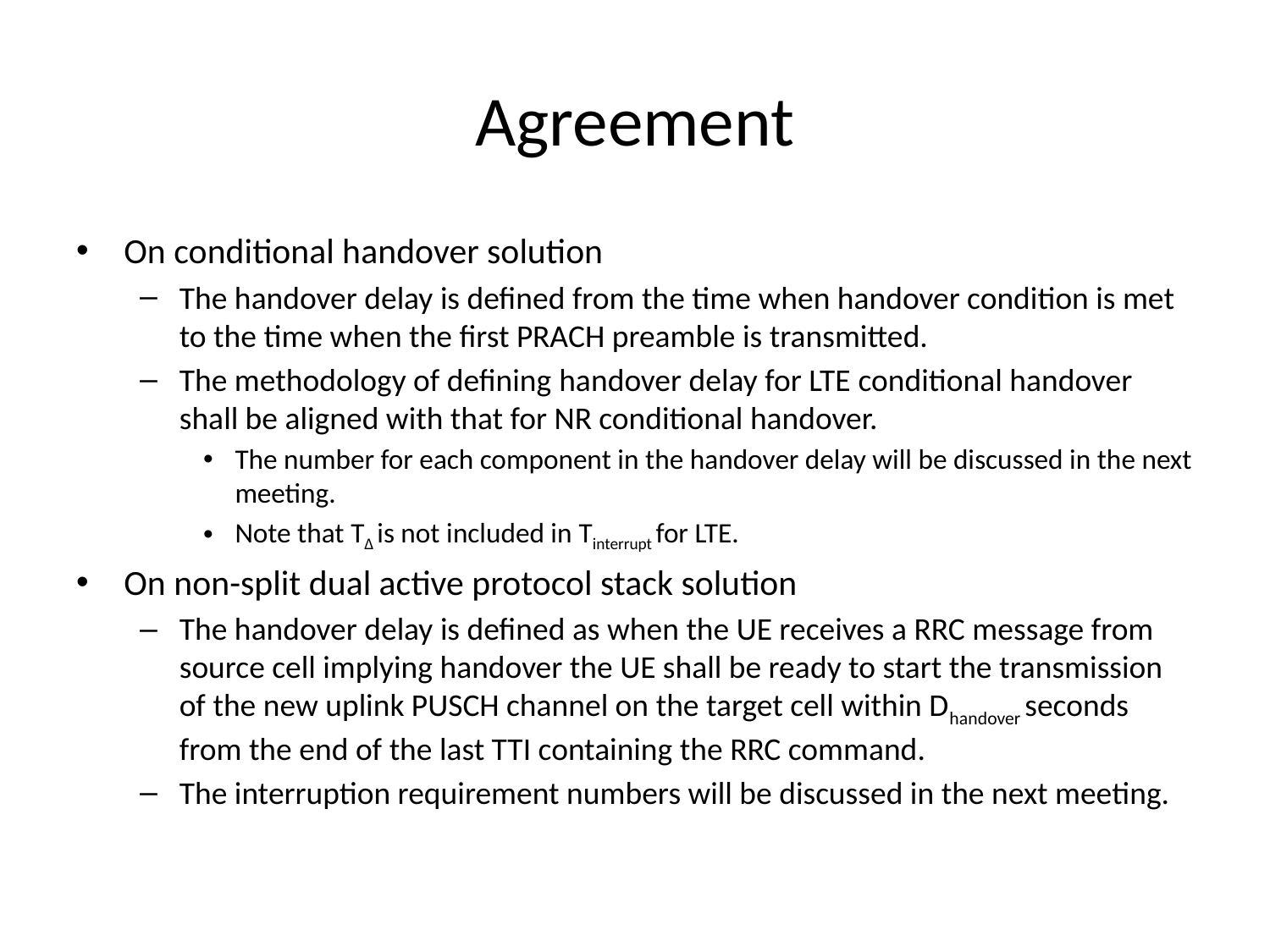

# Agreement
On conditional handover solution
The handover delay is defined from the time when handover condition is met to the time when the first PRACH preamble is transmitted.
The methodology of defining handover delay for LTE conditional handover shall be aligned with that for NR conditional handover.
The number for each component in the handover delay will be discussed in the next meeting.
Note that T∆ is not included in Tinterrupt for LTE.
On non-split dual active protocol stack solution
The handover delay is defined as when the UE receives a RRC message from source cell implying handover the UE shall be ready to start the transmission of the new uplink PUSCH channel on the target cell within Dhandover seconds from the end of the last TTI containing the RRC command.
The interruption requirement numbers will be discussed in the next meeting.